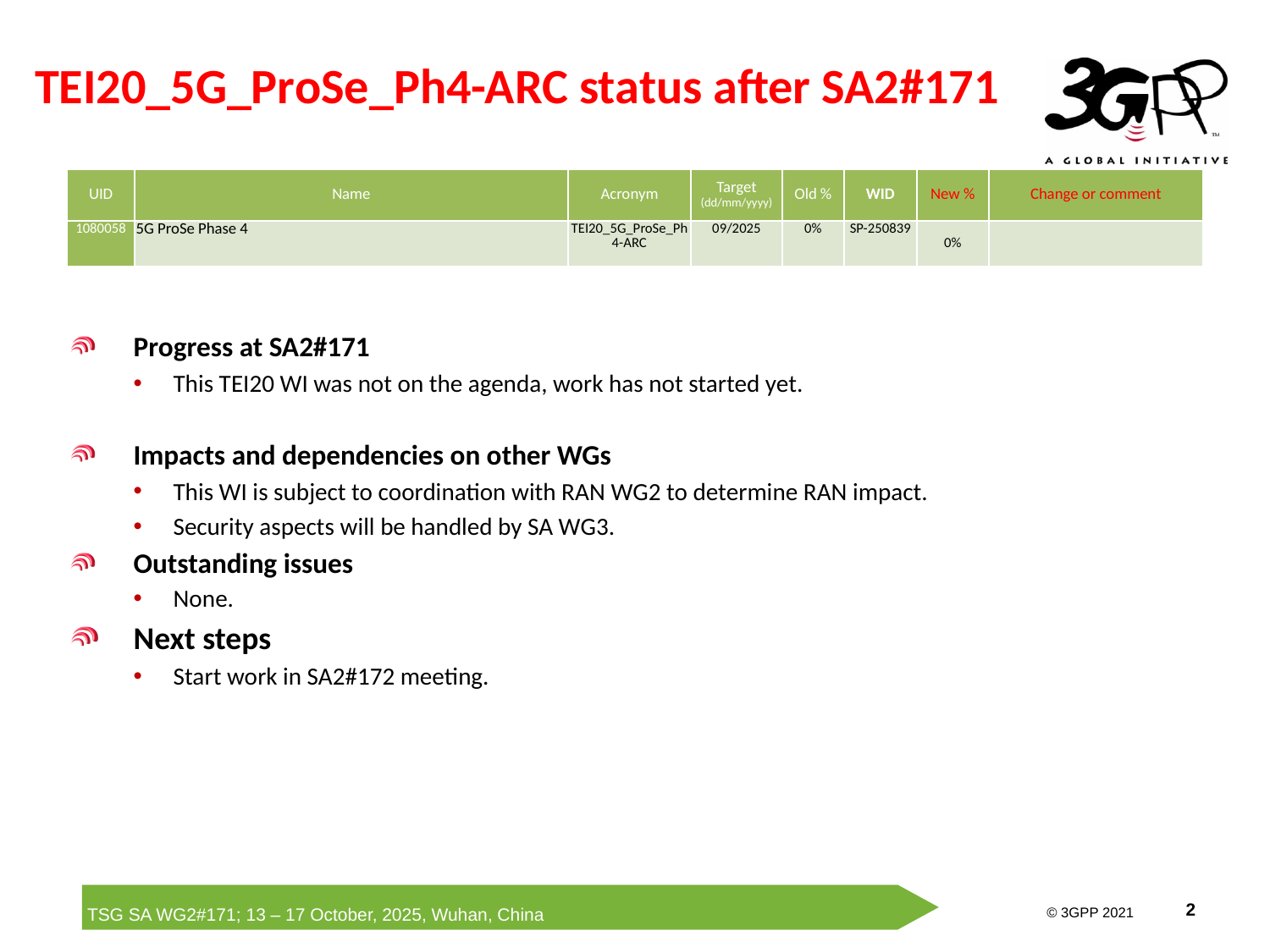

# TEI20_5G_ProSe_Ph4-ARC status after SA2#171
| UID | Name | Acronym | Target (dd/mm/yyyy) | Old % | WID | New % | Change or comment |
| --- | --- | --- | --- | --- | --- | --- | --- |
| 1080058 | 5G ProSe Phase 4 | TEI20\_5G\_ProSe\_Ph4-ARC | 09/2025 | 0% | SP-250839 | 0% |  |
Progress at SA2#171
This TEI20 WI was not on the agenda, work has not started yet.

Impacts and dependencies on other WGs
This WI is subject to coordination with RAN WG2 to determine RAN impact.
Security aspects will be handled by SA WG3.
Outstanding issues
None.
Next steps
Start work in SA2#172 meeting.